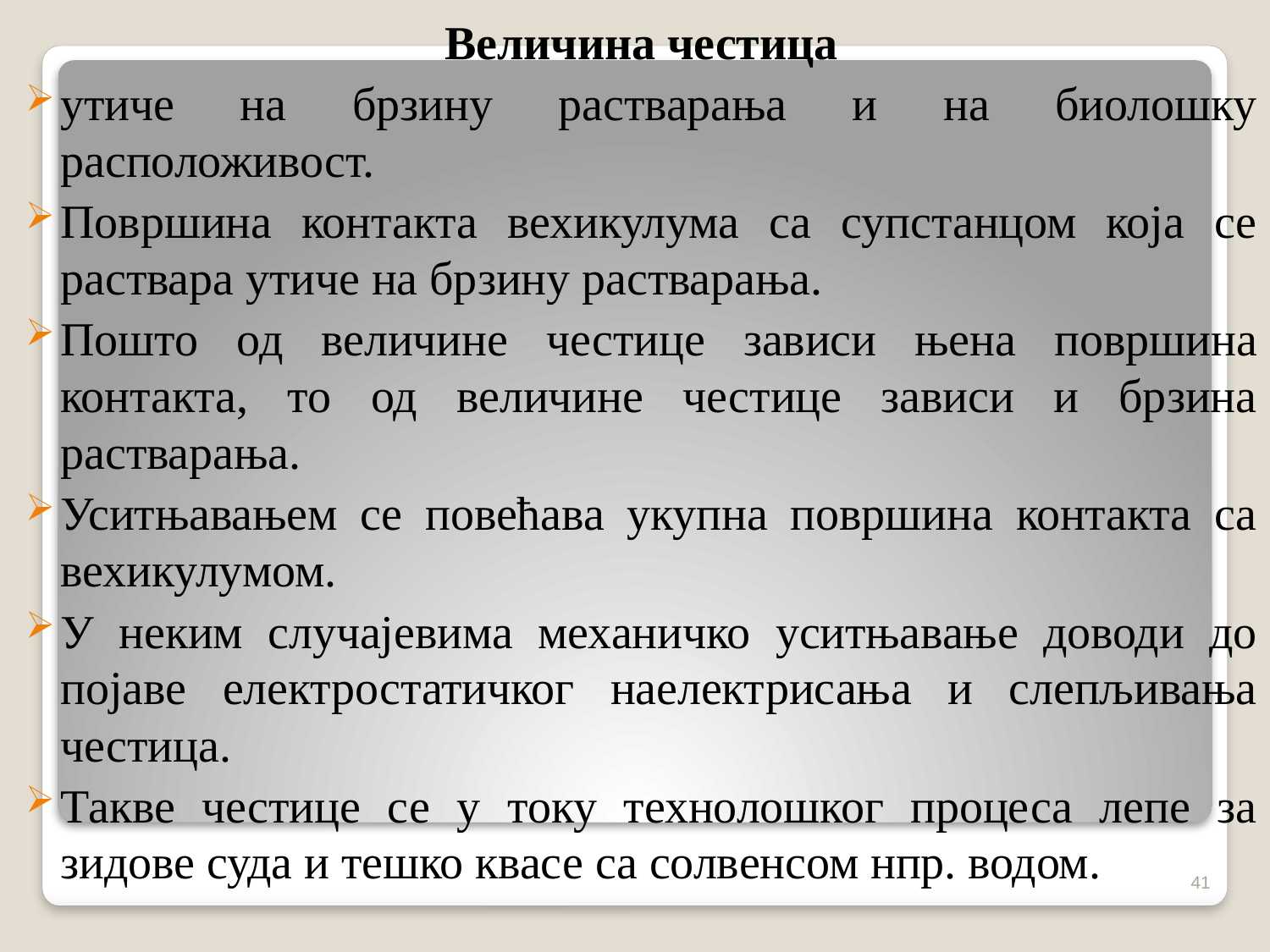

Величина честица
утиче на брзину растварања и на биолошку расположивост.
Површина контакта вехикулума са супстанцом која се раствара утиче на брзину растварања.
Пошто од величине честице зависи њена површина контакта, то од величине честице зависи и брзина растварања.
Уситњавањем се повећава укупна површина контакта са вехикулумом.
У неким случајевима механичко уситњавање доводи до појаве електростатичког наелектрисања и слепљивања честица.
Такве честице се у току технолошког процеса лепе за зидове суда и тешко квасе са солвенсом нпр. водом.

41